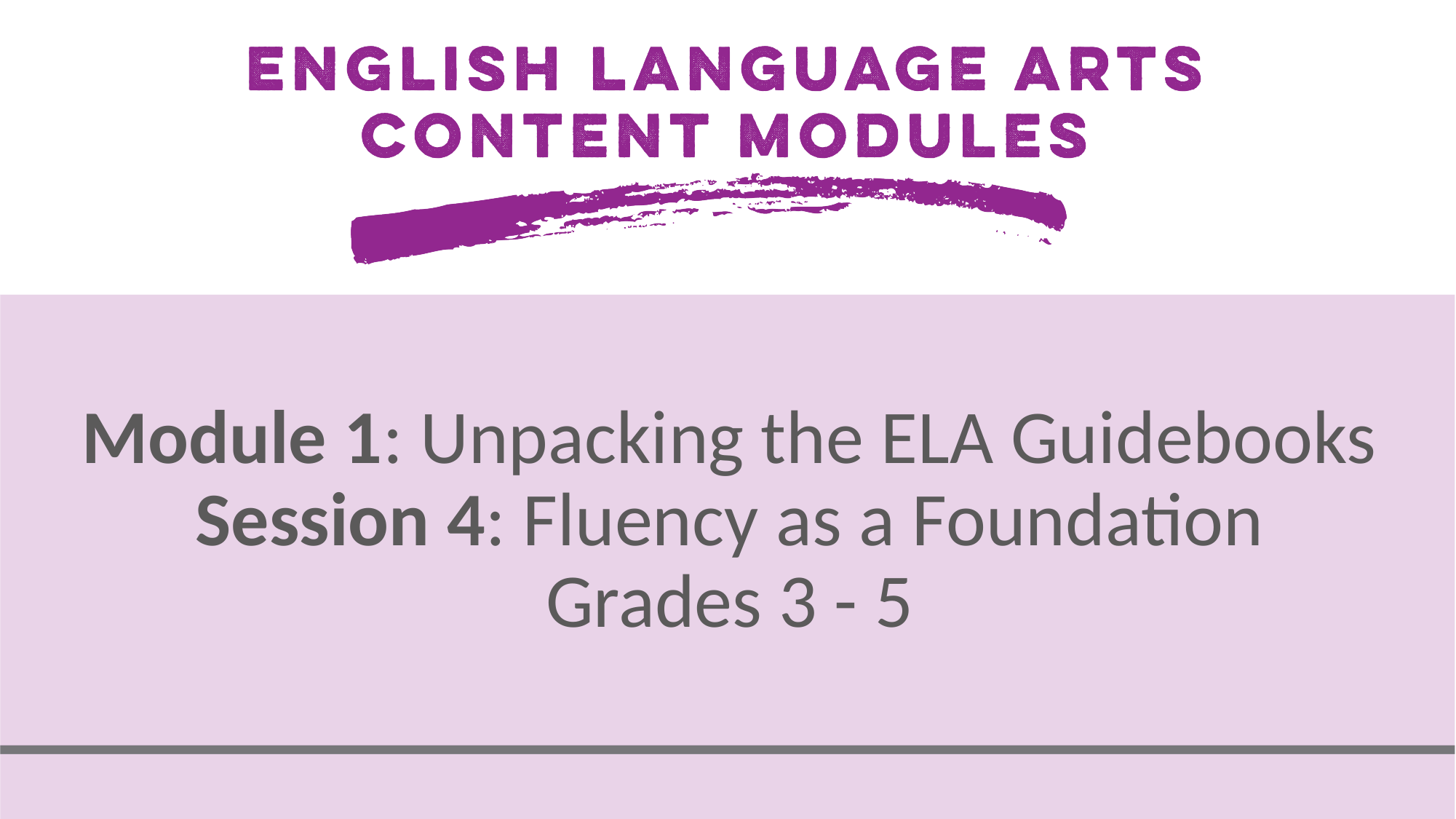

# Module 1: Unpacking the ELA Guidebooks Session 4: Fluency as a Foundation Grades 3 - 5